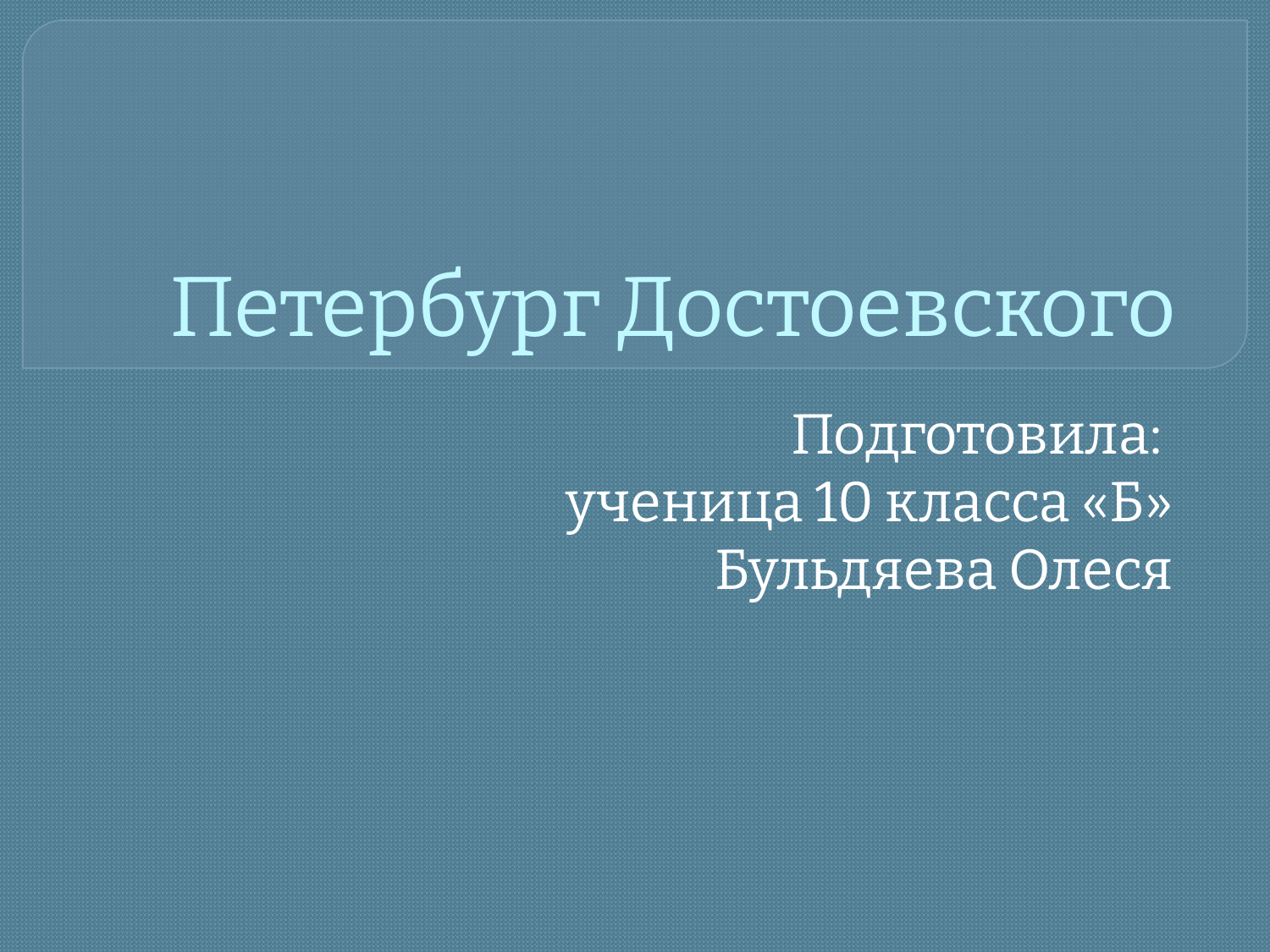

# Петербург Достоевского
Подготовила:
ученица 10 класса «Б»
 Бульдяева Олеся